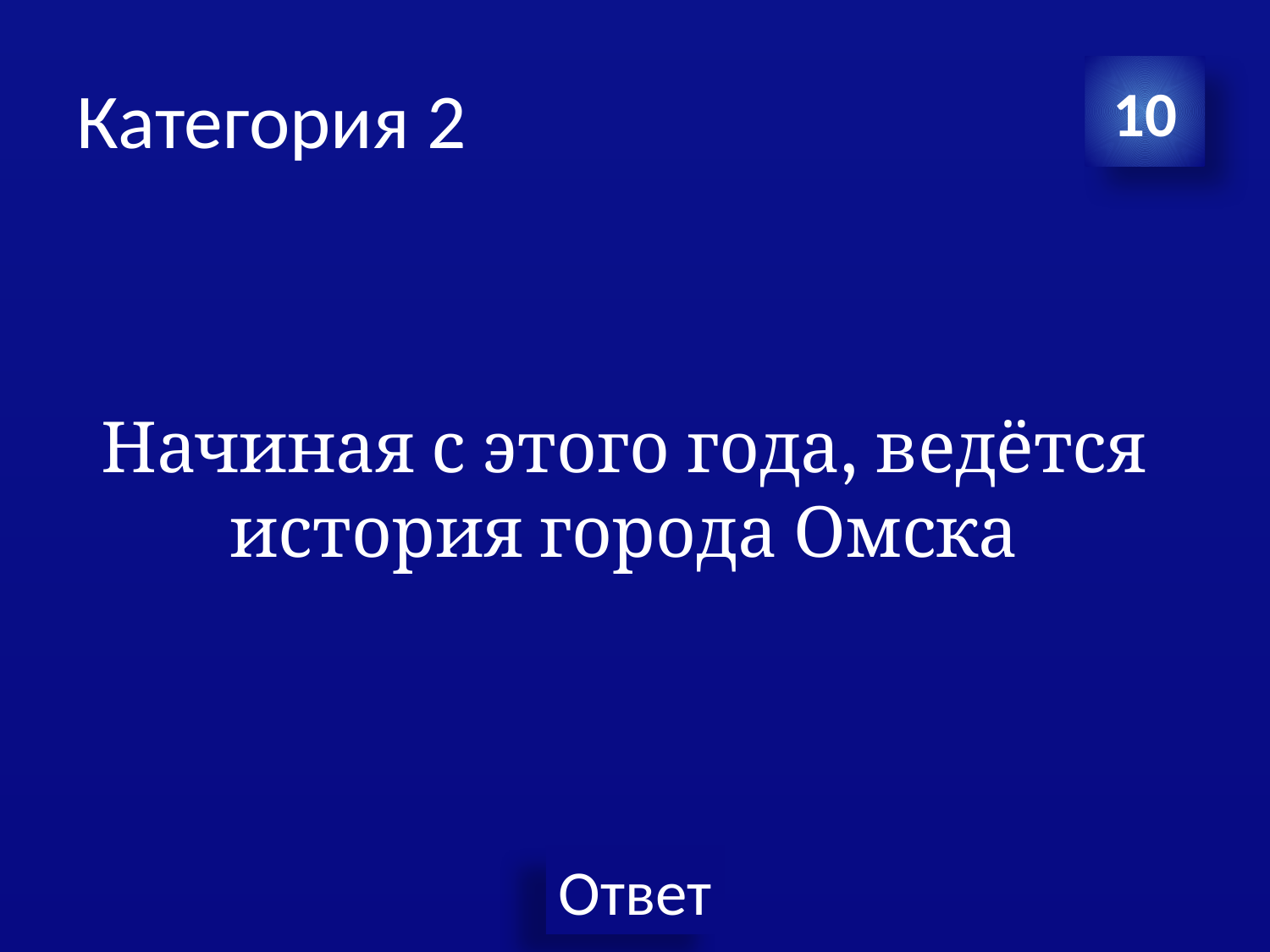

# Категория 2
10
Начиная с этого года, ведётся история города Омска